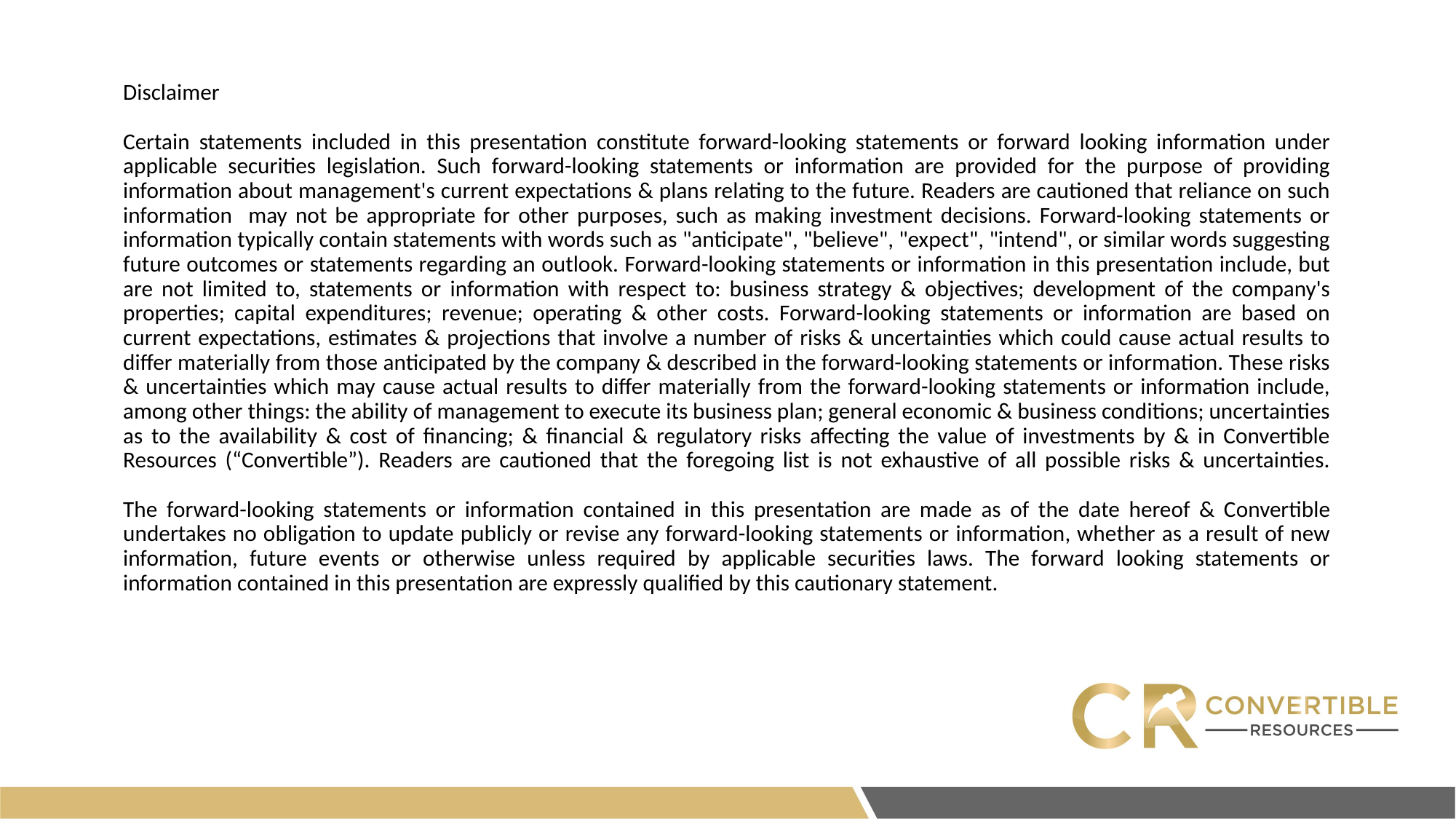

# Disclaimer Certain statements included in this presentation constitute forward-looking statements or forward looking information under applicable securities legislation. Such forward-looking statements or information are provided for the purpose of providing information about management's current expectations & plans relating to the future. Readers are cautioned that reliance on such information  may not be appropriate for other purposes, such as making investment decisions. Forward-looking statements or information typically contain statements with words such as "anticipate", "believe", "expect", "intend", or similar words suggesting future outcomes or statements regarding an outlook. Forward-looking statements or information in this presentation include, but are not limited to, statements or information with respect to: business strategy & objectives; development of the company's properties; capital expenditures; revenue; operating & other costs. Forward-looking statements or information are based on current expectations, estimates & projections that involve a number of risks & uncertainties which could cause actual results to differ materially from those anticipated by the company & described in the forward-looking statements or information. These risks & uncertainties which may cause actual results to differ materially from the forward-looking statements or information include, among other things: the ability of management to execute its business plan; general economic & business conditions; uncertainties as to the availability & cost of financing; & financial & regulatory risks affecting the value of investments by & in Convertible Resources (“Convertible”). Readers are cautioned that the foregoing list is not exhaustive of all possible risks & uncertainties. The forward-looking statements or information contained in this presentation are made as of the date hereof & Convertible undertakes no obligation to update publicly or revise any forward-looking statements or information, whether as a result of new information, future events or otherwise unless required by applicable securities laws. The forward looking statements or information contained in this presentation are expressly qualified by this cautionary statement.